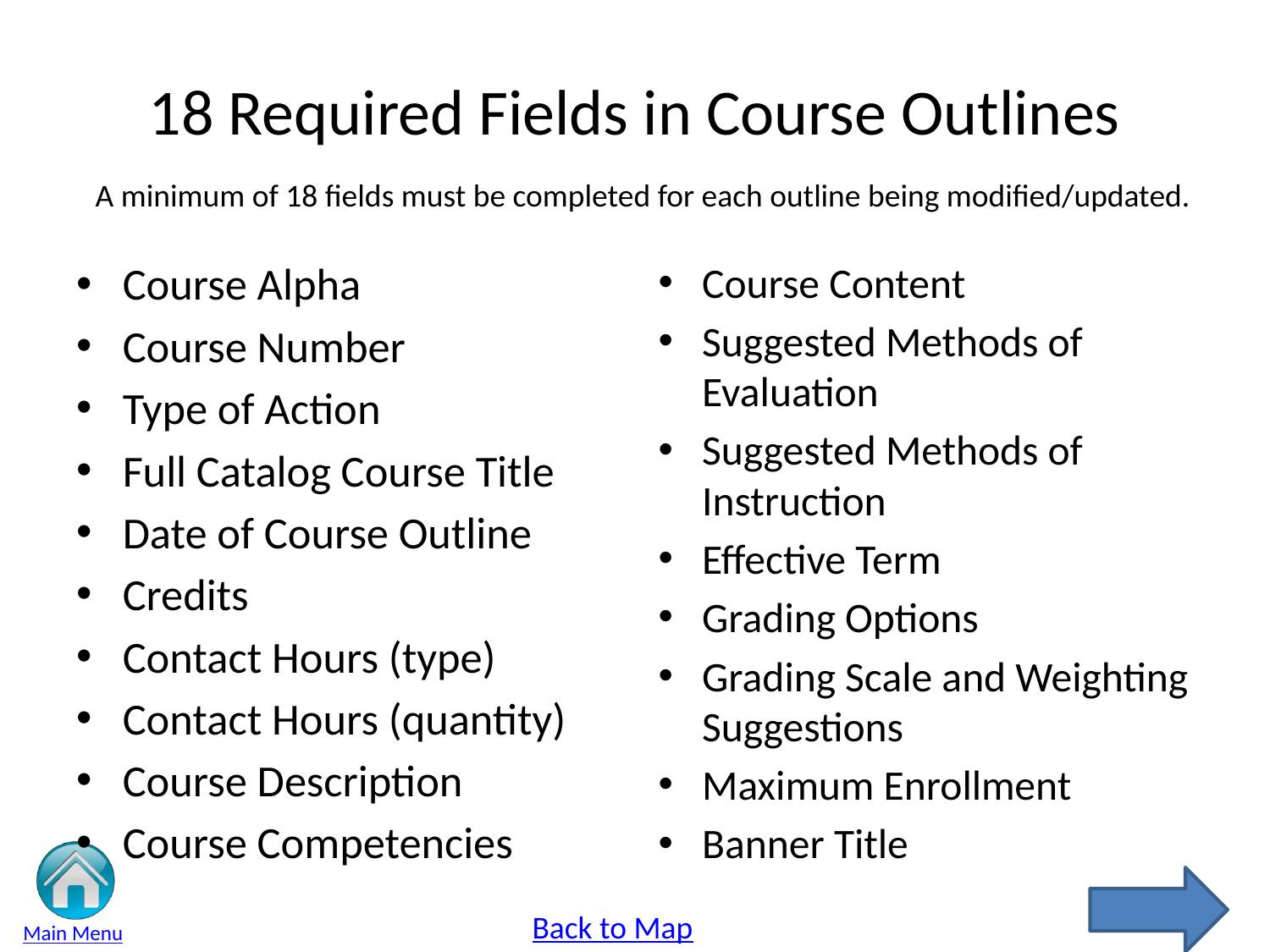

# 18 Required Fields in Course Outlines
A minimum of 18 fields must be completed for each outline being modified/updated.
Course Alpha
Course Number
Type of Action
Full Catalog Course Title
Date of Course Outline
Credits
Contact Hours (type)
Contact Hours (quantity)
Course Description
Course Competencies

Course Content
Suggested Methods of Evaluation
Suggested Methods of Instruction
Effective Term
Grading Options
Grading Scale and Weighting Suggestions
Maximum Enrollment
Banner Title
Back to Map